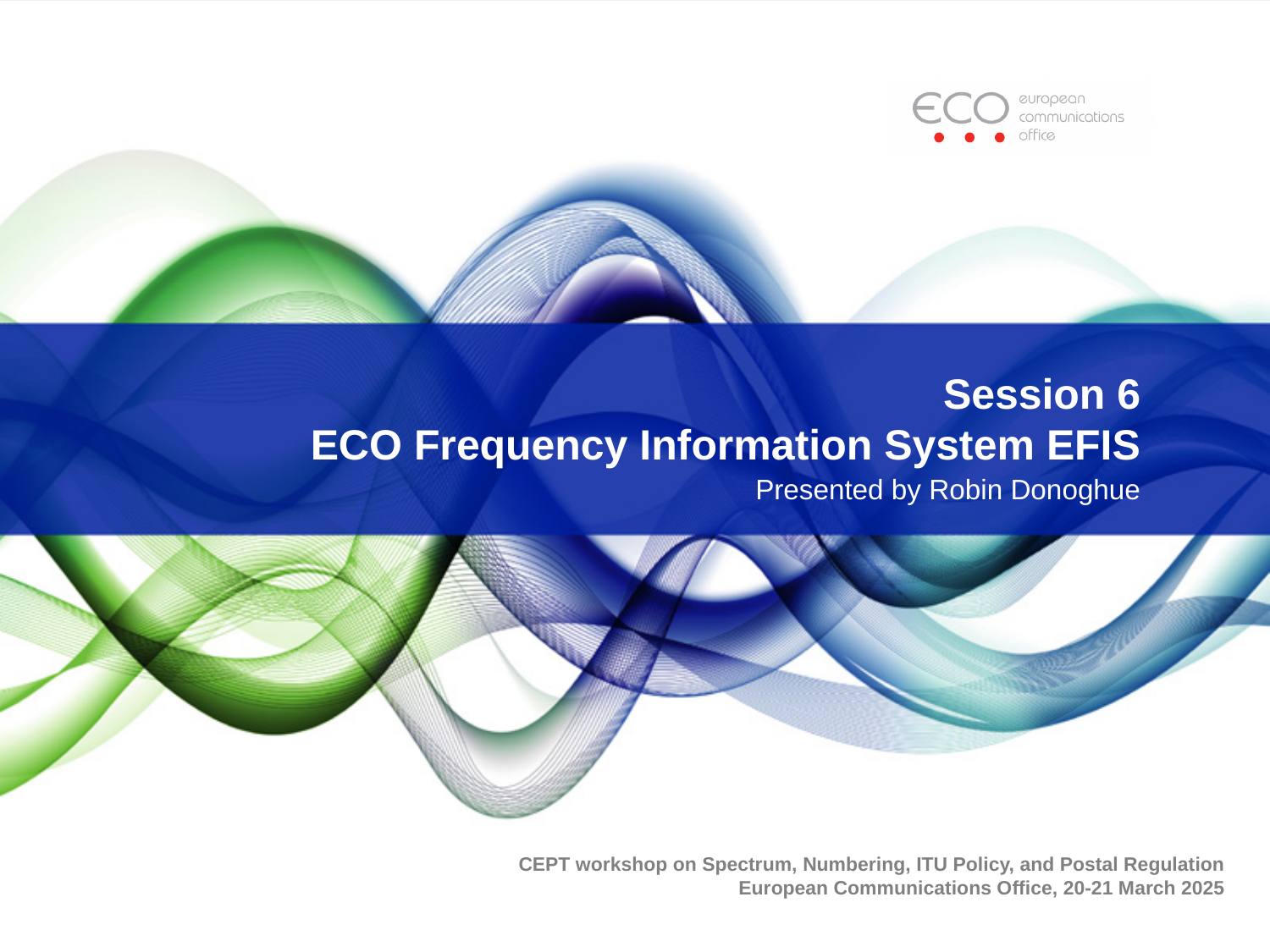

# Session 6 ECO Frequency Information System EFIS
Presented by Robin Donoghue
CEPT workshop on Spectrum, Numbering, ITU Policy, and Postal Regulation
European Communications Office, 20-21 March 2025